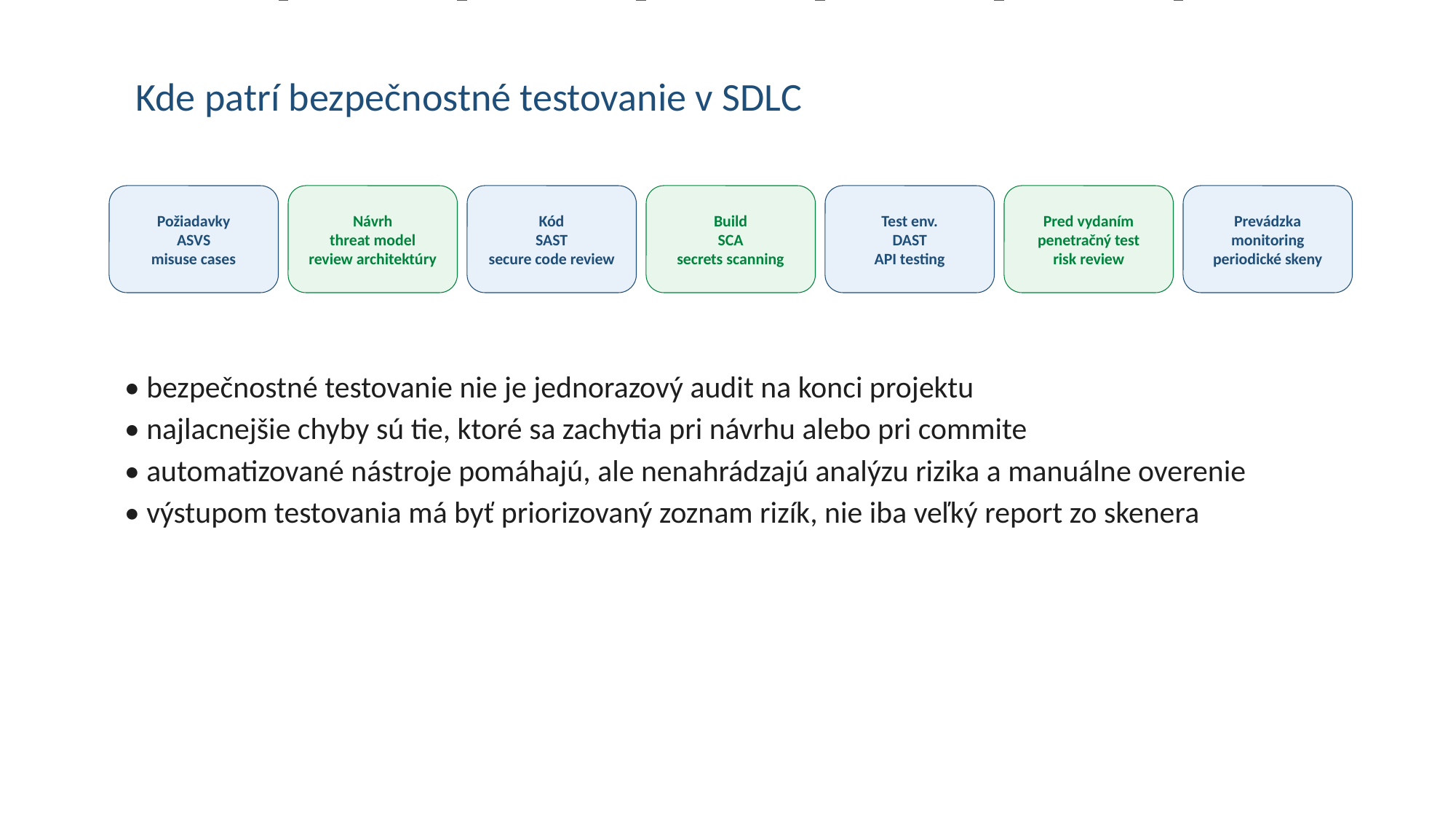

# Kde patrí bezpečnostné testovanie v SDLC
Požiadavky
ASVS
misuse cases
Návrh
threat model
review architektúry
Kód
SAST
secure code review
Build
SCA
secrets scanning
Test env.
DAST
API testing
Pred vydaním
penetračný test
risk review
Prevádzka
monitoring
periodické skeny
• bezpečnostné testovanie nie je jednorazový audit na konci projektu
• najlacnejšie chyby sú tie, ktoré sa zachytia pri návrhu alebo pri commite
• automatizované nástroje pomáhajú, ale nenahrádzajú analýzu rizika a manuálne overenie
• výstupom testovania má byť priorizovaný zoznam rizík, nie iba veľký report zo skenera